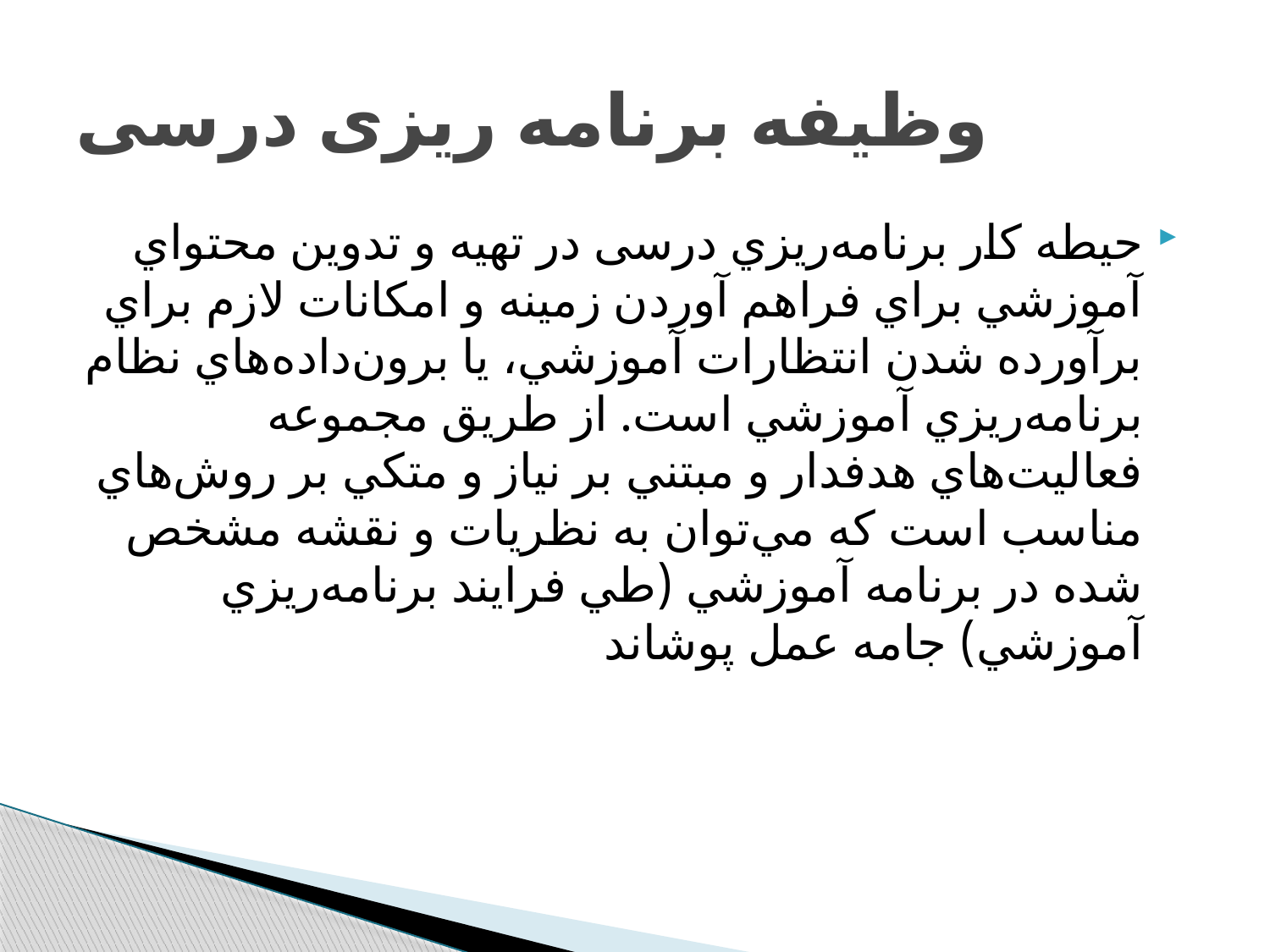

# وظیفه برنامه ریزی درسی
حيطه كار برنامه‌ريزي درسی در تهيه و تدوين محتواي آموزشي براي فراهم‌ آوردن زمينه و امكانات لازم براي برآورده شدن انتظارات آموزشي، يا برون‌داده‌هاي نظام برنامه‌ريزي آموزشي است. از طريق مجموعه فعاليت‌هاي هدفدار و مبتني بر نياز و متكي بر روش‌هاي مناسب است كه مي‌توان به نظريات و نقشه مشخص شده در برنامه‌ آموزشي (طي فرايند برنامه‌ريزي آموزشي) جامه عمل پوشاند